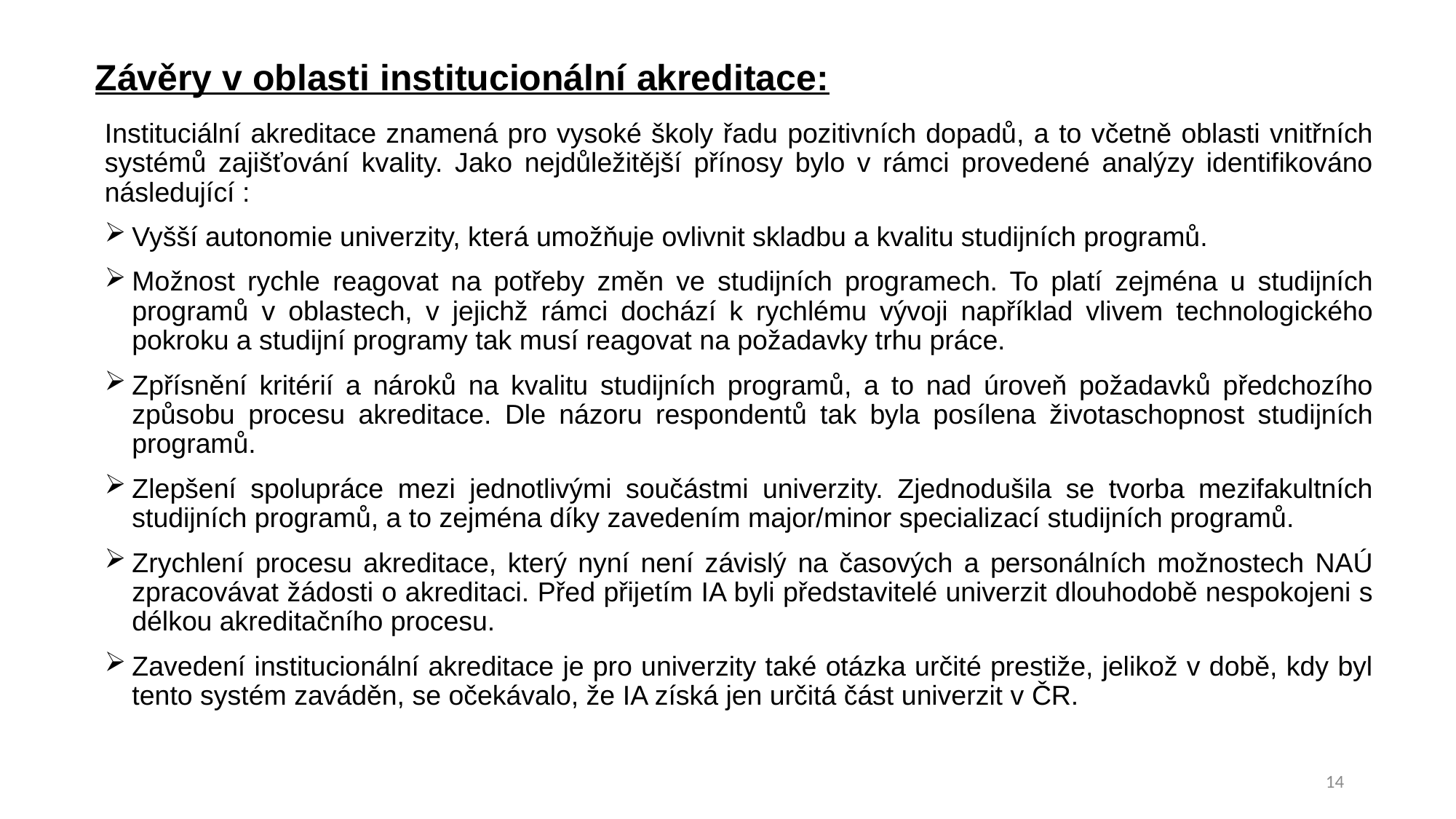

# Závěry v oblasti institucionální akreditace:
Instituciální akreditace znamená pro vysoké školy řadu pozitivních dopadů, a to včetně oblasti vnitřních systémů zajišťování kvality. Jako nejdůležitější přínosy bylo v rámci provedené analýzy identifikováno následující :
Vyšší autonomie univerzity, která umožňuje ovlivnit skladbu a kvalitu studijních programů.
Možnost rychle reagovat na potřeby změn ve studijních programech. To platí zejména u studijních programů v oblastech, v jejichž rámci dochází k rychlému vývoji například vlivem technologického pokroku a studijní programy tak musí reagovat na požadavky trhu práce.
Zpřísnění kritérií a nároků na kvalitu studijních programů, a to nad úroveň požadavků předchozího způsobu procesu akreditace. Dle názoru respondentů tak byla posílena životaschopnost studijních programů.
Zlepšení spolupráce mezi jednotlivými součástmi univerzity. Zjednodušila se tvorba mezifakultních studijních programů, a to zejména díky zavedením major/minor specializací studijních programů.
Zrychlení procesu akreditace, který nyní není závislý na časových a personálních možnostech NAÚ zpracovávat žádosti o akreditaci. Před přijetím IA byli představitelé univerzit dlouhodobě nespokojeni s délkou akreditačního procesu.
Zavedení institucionální akreditace je pro univerzity také otázka určité prestiže, jelikož v době, kdy byl tento systém zaváděn, se očekávalo, že IA získá jen určitá část univerzit v ČR.

14